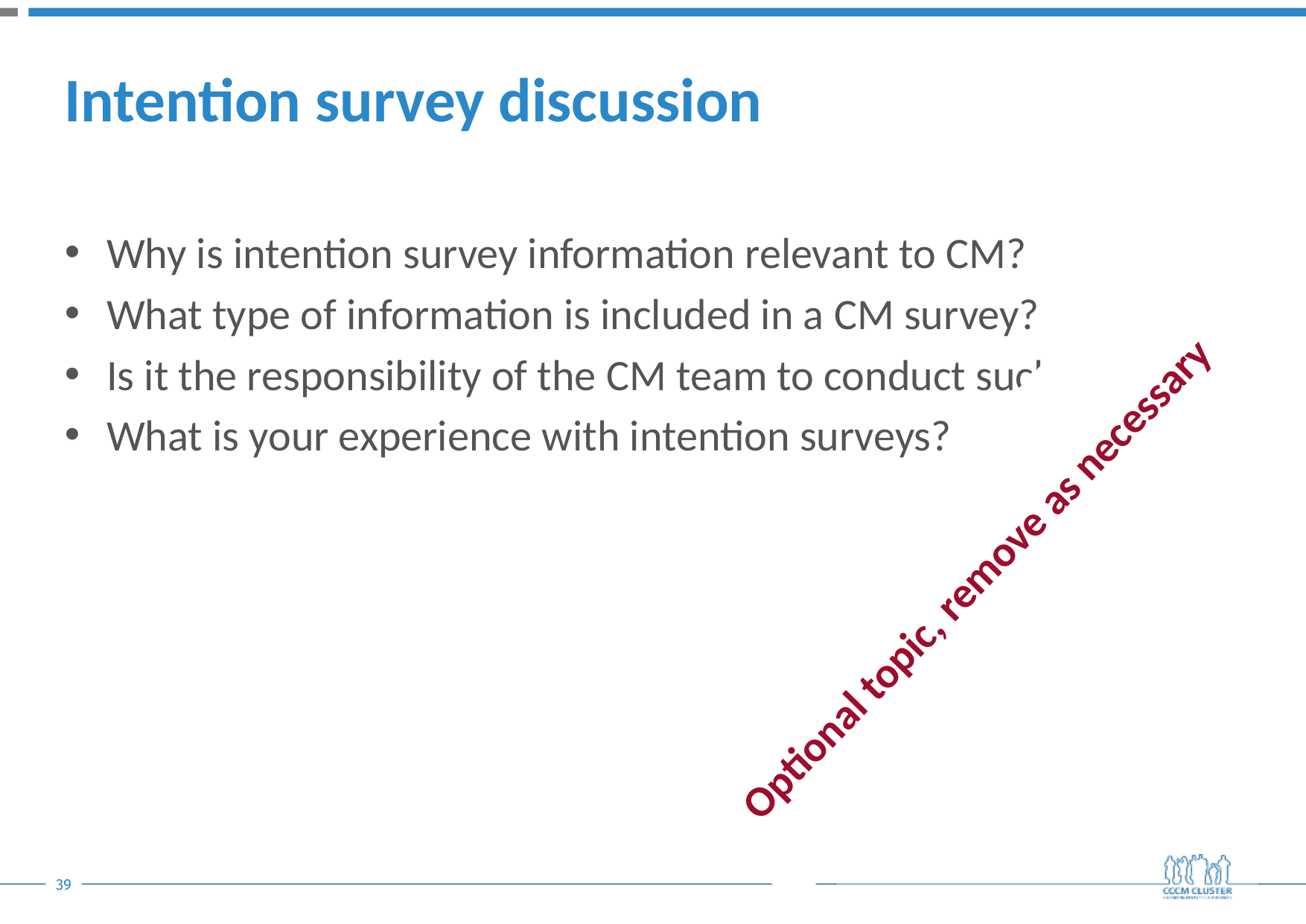

# Intention survey discussion
Why is intention survey information relevant to CM?
What type of information is included in a CM survey?
Is it the responsibility of the CM team to conduct such surveys?
What is your experience with intention surveys?

Optional topic, remove as necessary